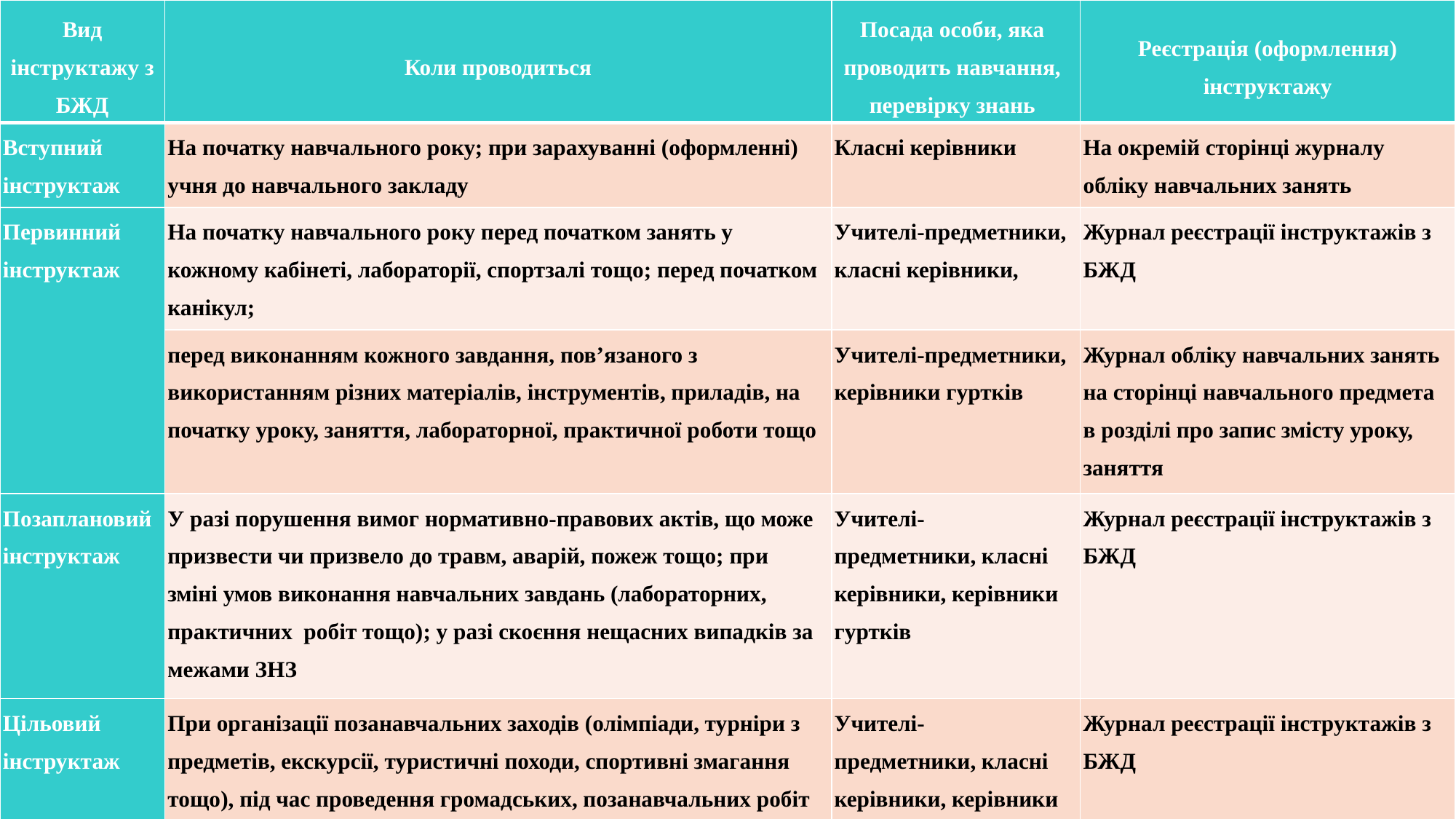

| Вид інструктажу з БЖД | Коли проводиться | Посада особи, яка проводить навчання, перевірку знань | Реєстрація (оформлення) інструктажу |
| --- | --- | --- | --- |
| Вступний інструктаж | На початку навчального року; при зарахуванні (оформленні) учня до навчального закладу | Класні керівники | На окремій сторінці журналу обліку навчальних занять |
| Первинний інструктаж | На початку навчального року перед початком занять у кожному кабінеті, лабораторії, спортзалі тощо; перед початком канікул; | Учителі-предметники, класні керівники, | Журнал реєстрації інструктажів з БЖД |
|  | перед виконанням кожного завдання, пов’язаного з використанням різних матеріалів, інструментів, приладів, на початку уроку, заняття, лабораторної, практичної роботи тощо | Учителі-предметники, керівники гуртків | Журнал обліку навчальних занять на сторінці навчального предмета в розділі про запис змісту уроку, заняття |
| Позаплановий інструктаж | У разі порушення вимог нормативно-правових актів, що може призвести чи призвело до травм, аварій, пожеж тощо; при зміні умов виконання навчальних завдань (лабораторних, практичних робіт тощо); у разі скоєння нещасних випадків за межами ЗНЗ | Учителі- предметники, класні керівники, керівники гуртків | Журнал реєстрації інструктажів з БЖД |
| Цільовий інструктаж | При організації позанавчальних заходів (олімпіади, турніри з предметів, екскурсії, туристичні походи, спортивні змагання тощо), під час проведення громадських, позанавчальних робіт (прибирання територій, приміщень, науково-дослідна робота на навчально-дослідній ділянці тощо) | Учителі- предметники, класні керівники, керівники гуртків | Журнал реєстрації інструктажів з БЖД |